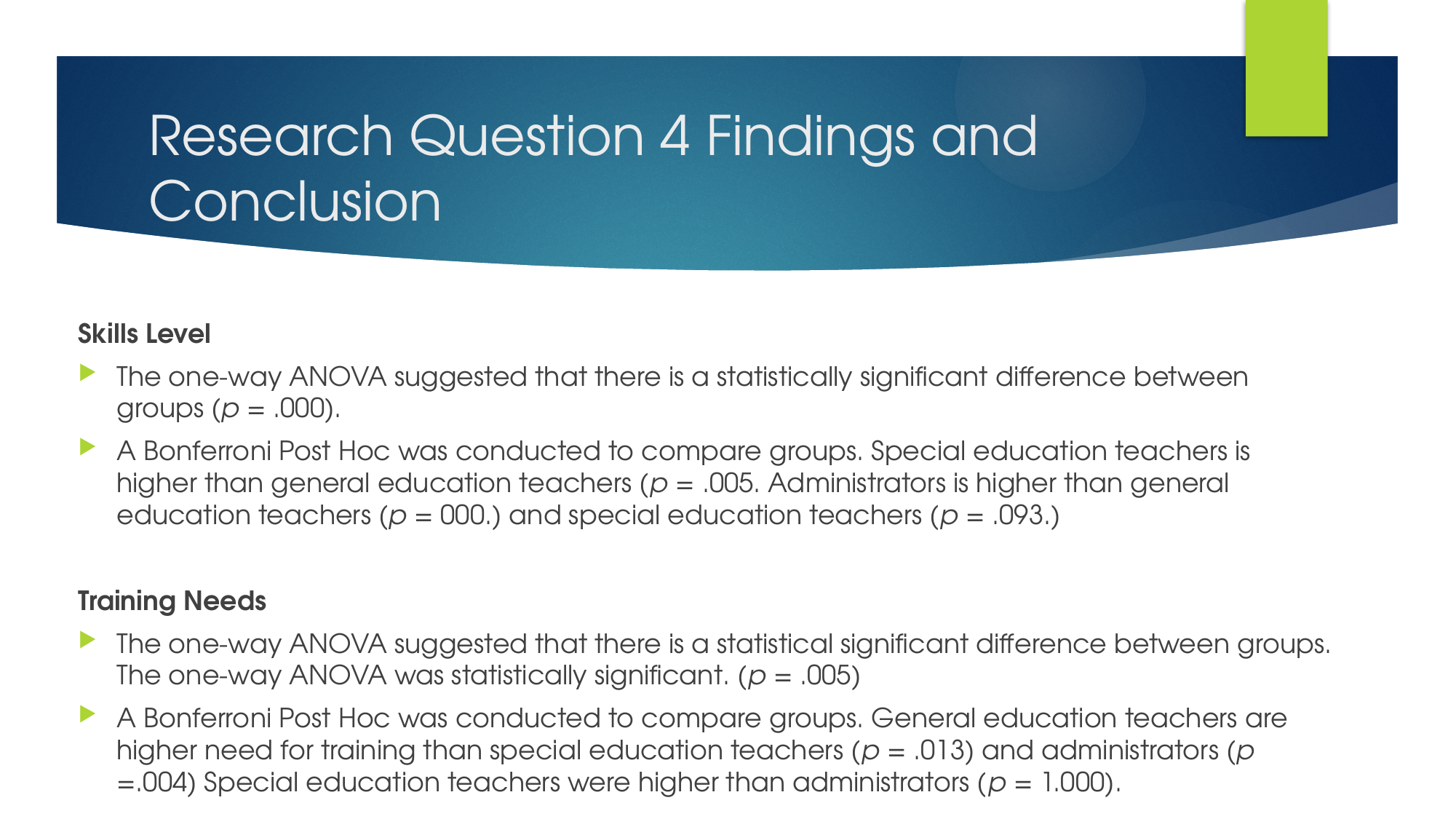

# Research Question 4 Findings and Conclusion
Skills Level
The one-way ANOVA suggested that there is a statistically significant difference between groups (p = .000).
A Bonferroni Post Hoc was conducted to compare groups. Special education teachers is higher than general education teachers (p = .005. Administrators is higher than general education teachers (p = 000.) and special education teachers (p = .093.)

Training Needs
The one-way ANOVA suggested that there is a statistical significant difference between groups. The one-way ANOVA was statistically significant. (p = .005)
A Bonferroni Post Hoc was conducted to compare groups. General education teachers are higher need for training than special education teachers (p = .013) and administrators (p =.004) Special education teachers were higher than administrators (p = 1.000).